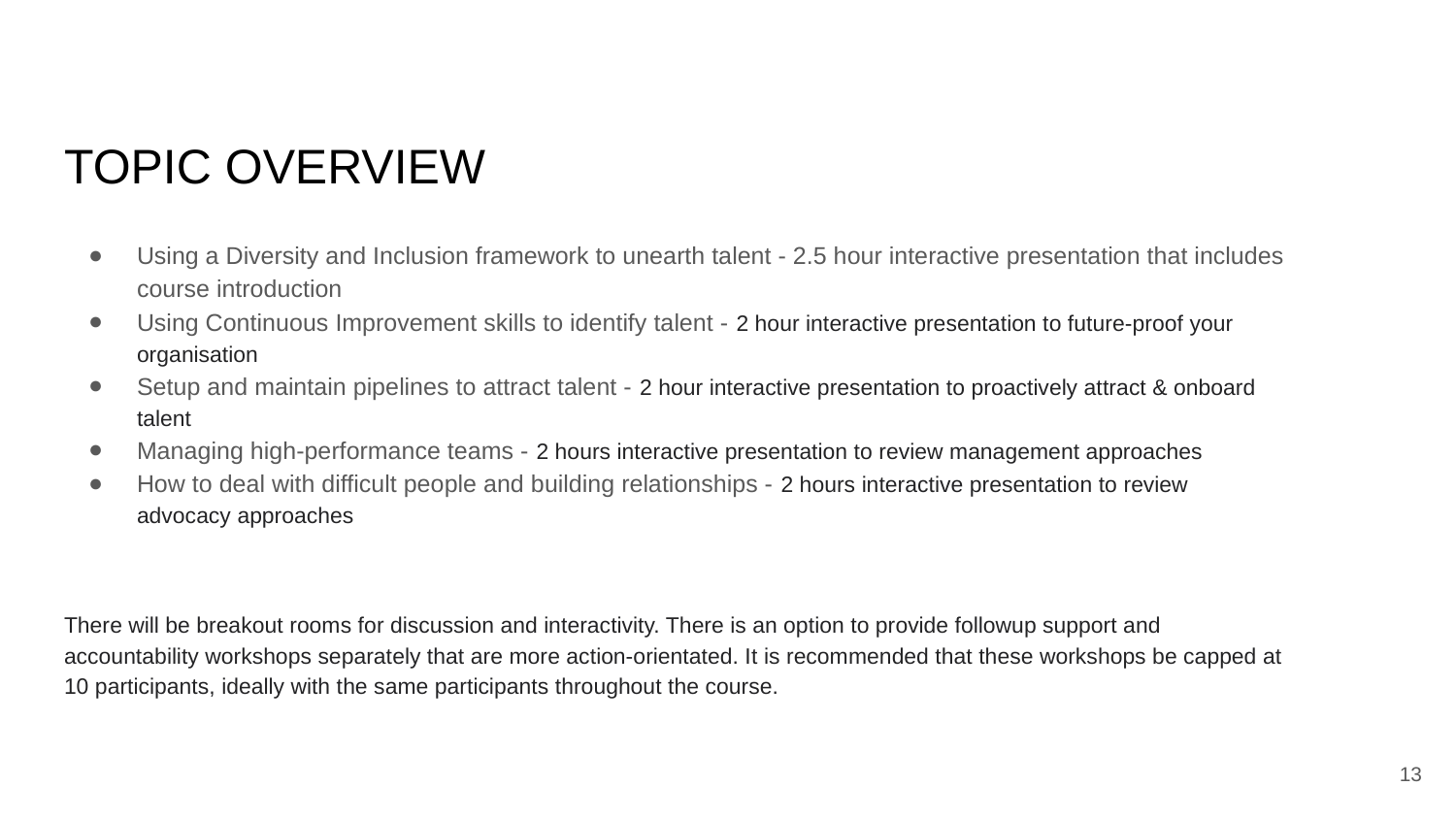

# TOPIC OVERVIEW
Using a Diversity and Inclusion framework to unearth talent - 2.5 hour interactive presentation that includes course introduction
Using Continuous Improvement skills to identify talent - 2 hour interactive presentation to future-proof your organisation
Setup and maintain pipelines to attract talent - 2 hour interactive presentation to proactively attract & onboard talent
Managing high-performance teams - 2 hours interactive presentation to review management approaches
How to deal with difficult people and building relationships - 2 hours interactive presentation to review advocacy approaches

There will be breakout rooms for discussion and interactivity. There is an option to provide followup support and accountability workshops separately that are more action-orientated. It is recommended that these workshops be capped at 10 participants, ideally with the same participants throughout the course.

13